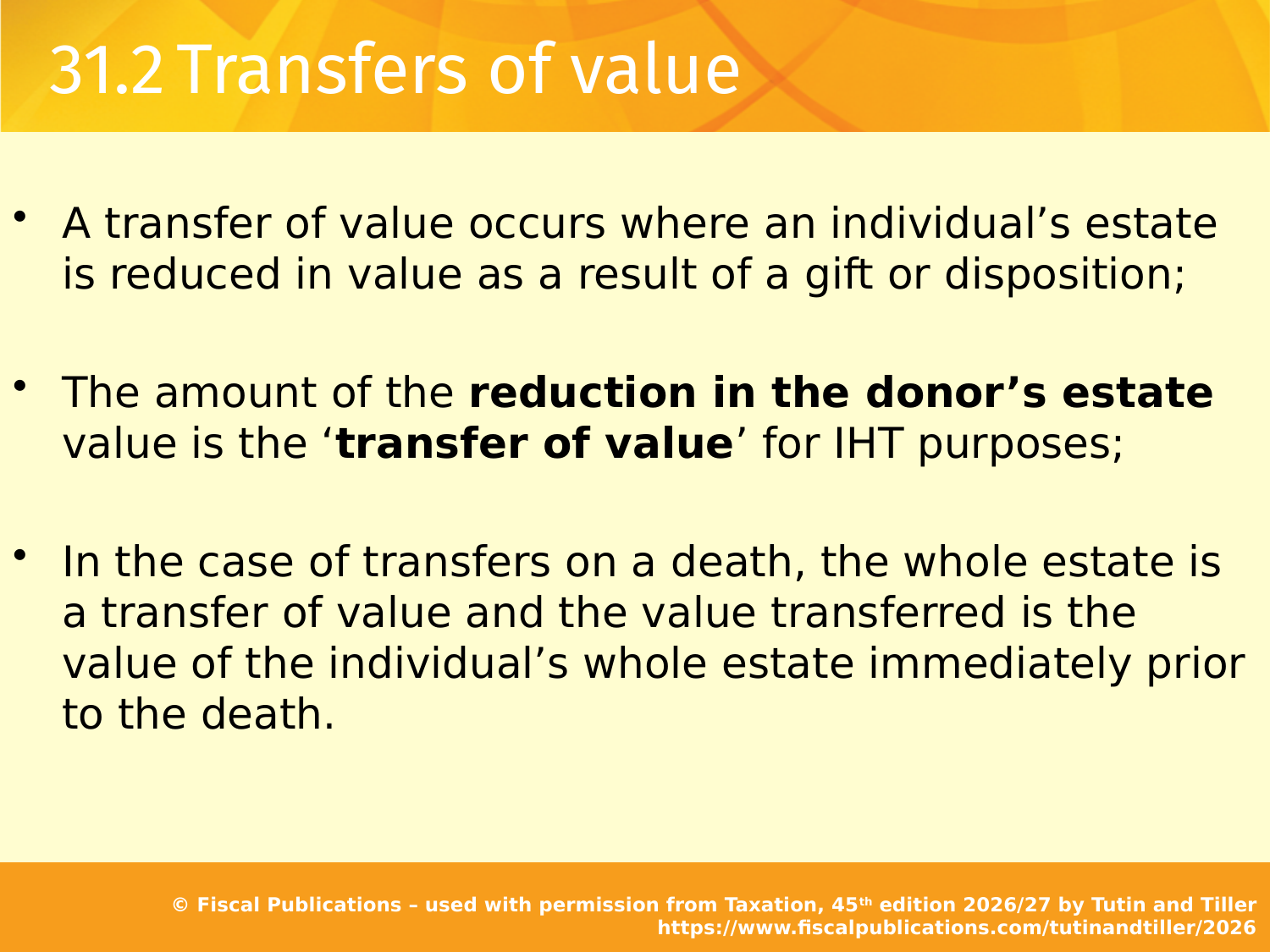

# 31.2	Transfers of value

A transfer of value occurs where an individual’s estate is reduced in value as a result of a gift or disposition;

The amount of the reduction in the donor’s estate value is the ‘transfer of value’ for IHT purposes;

In the case of transfers on a death, the whole estate is a transfer of value and the value transferred is the value of the individual’s whole estate immediately prior to the death.